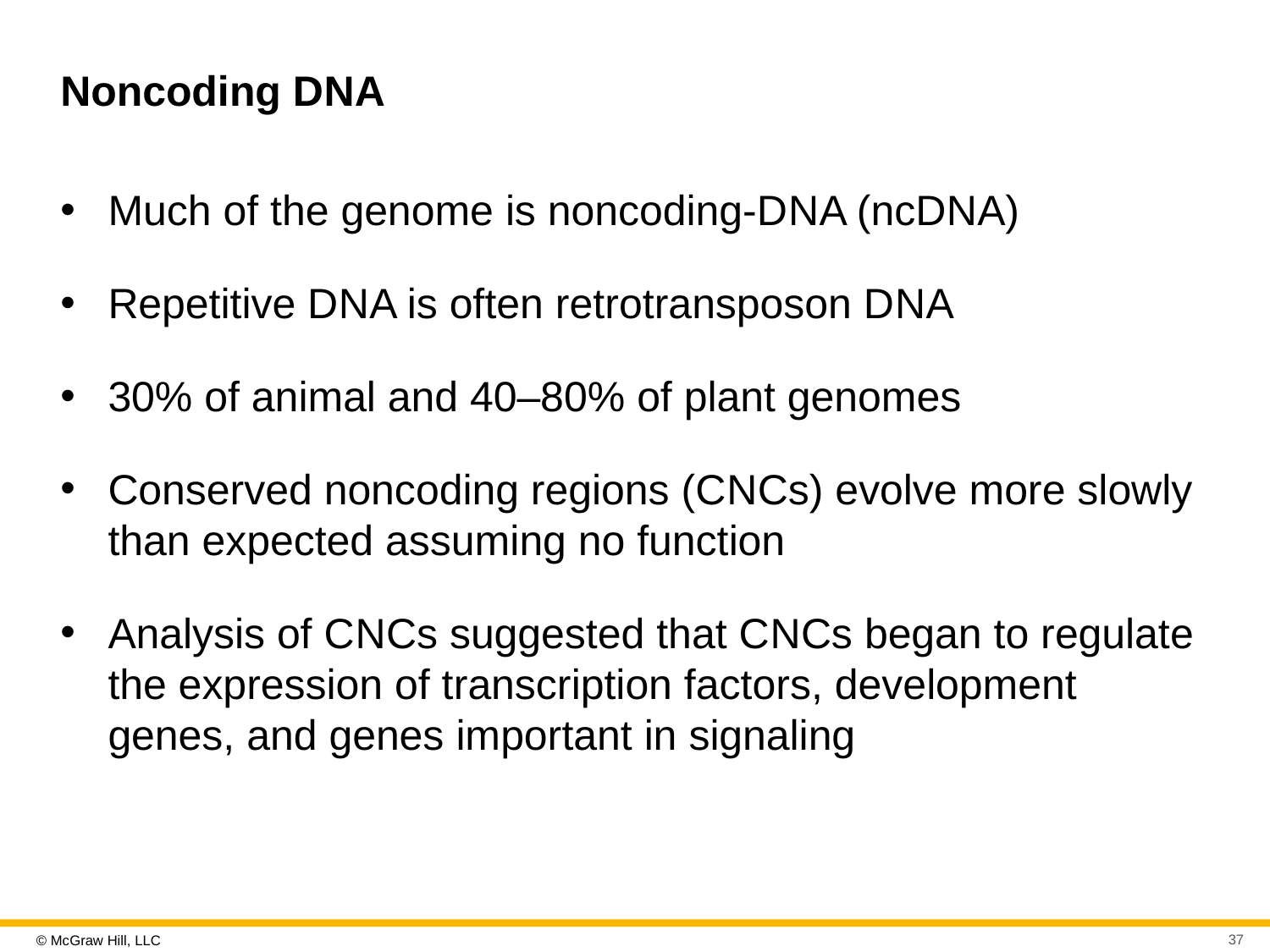

# Noncoding D N A
Much of the genome is noncoding-D N A (ncD N A)
Repetitive D N A is often retrotransposon D N A
30% of animal and 40–80% of plant genomes
Conserved noncoding regions (C N Cs) evolve more slowly than expected assuming no function
Analysis of C N Cs suggested that C N Cs began to regulate the expression of transcription factors, development genes, and genes important in signaling
37